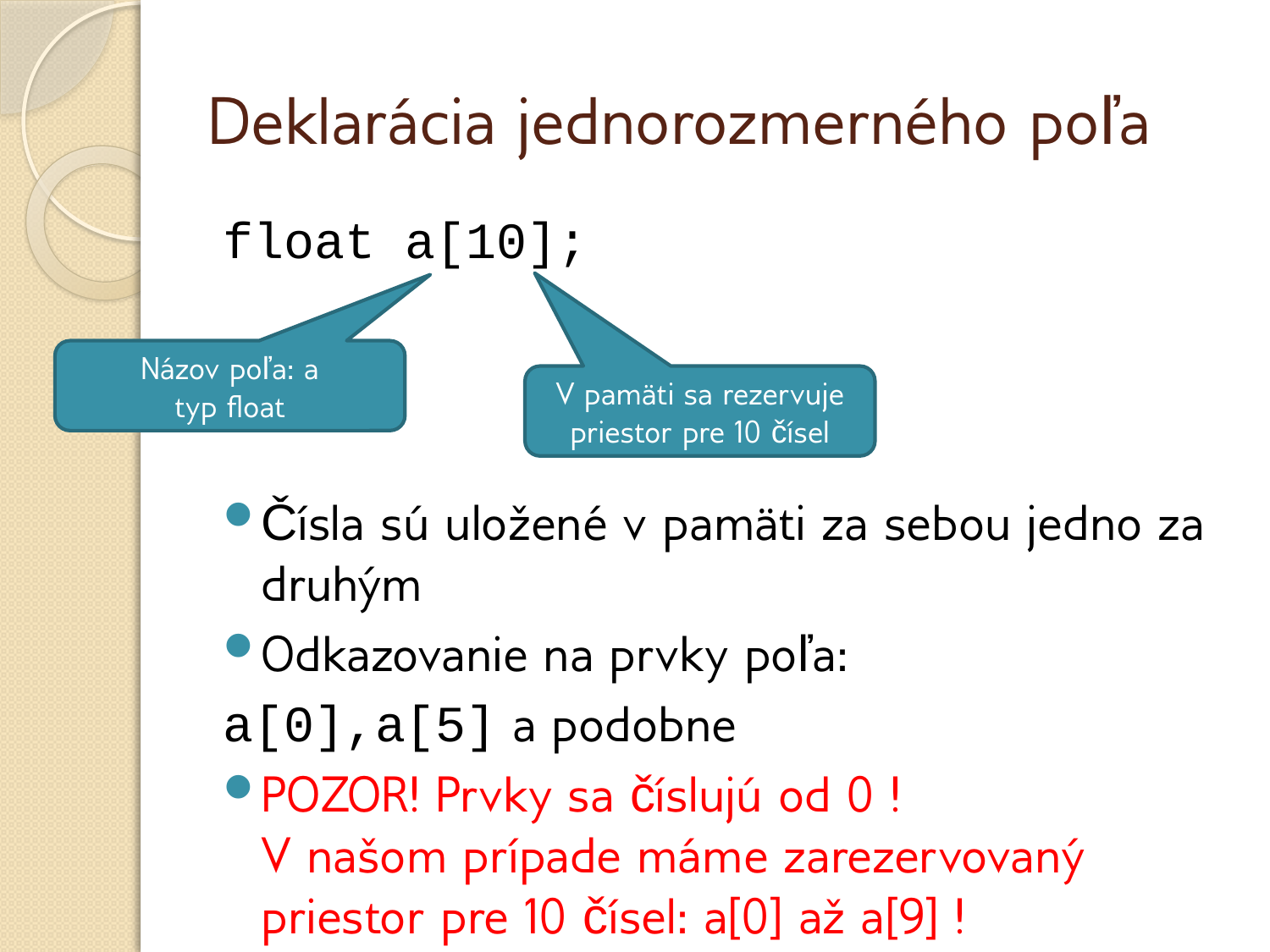

# Deklarácia jednorozmerného poľa
float a[10];

Čísla sú uložené v pamäti za sebou jedno za druhým
Odkazovanie na prvky poľa:
a[0],a[5] a podobne
POZOR! Prvky sa číslujú od 0 !
V našom prípade máme zarezervovaný priestor pre 10 čísel: a[0] až a[9] !

Názov poľa: a
typ float
V pamäti sa rezervuje priestor pre 10 čísel